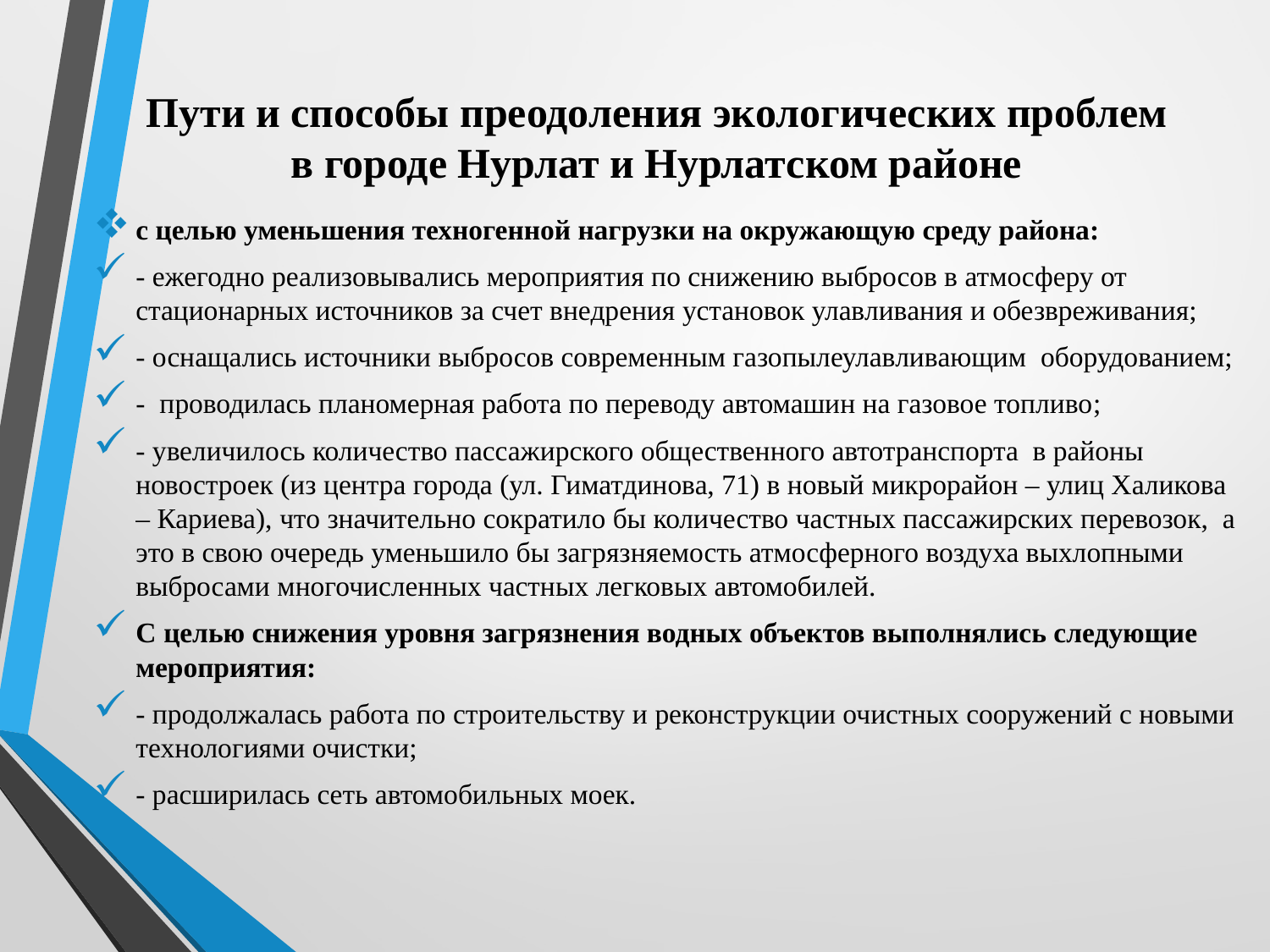

# Пути и способы преодоления экологических проблем в городе Нурлат и Нурлатском районе
с целью уменьшения техногенной нагрузки на окружающую среду района:
- ежегодно реализовывались мероприятия по снижению выбросов в атмосферу от стационарных источников за счет внедрения установок улавливания и обезвреживания;
- оснащались источники выбросов современным газопылеулавливающим  оборудованием;
-  проводилась планомерная работа по переводу автомашин на газовое топливо;
- увеличилось количество пассажирского общественного автотранспорта  в районы новостроек (из центра города (ул. Гиматдинова, 71) в новый микрорайон – улиц Халикова – Кариева), что значительно сократило бы количество частных пассажирских перевозок,  а это в свою очередь уменьшило бы загрязняемость атмосферного воздуха выхлопными выбросами многочисленных частных легковых автомобилей.
С целью снижения уровня загрязнения водных объектов выполнялись следующие мероприятия:
- продолжалась работа по строительству и реконструкции очистных сооружений с новыми технологиями очистки;
- расширилась сеть автомобильных моек.